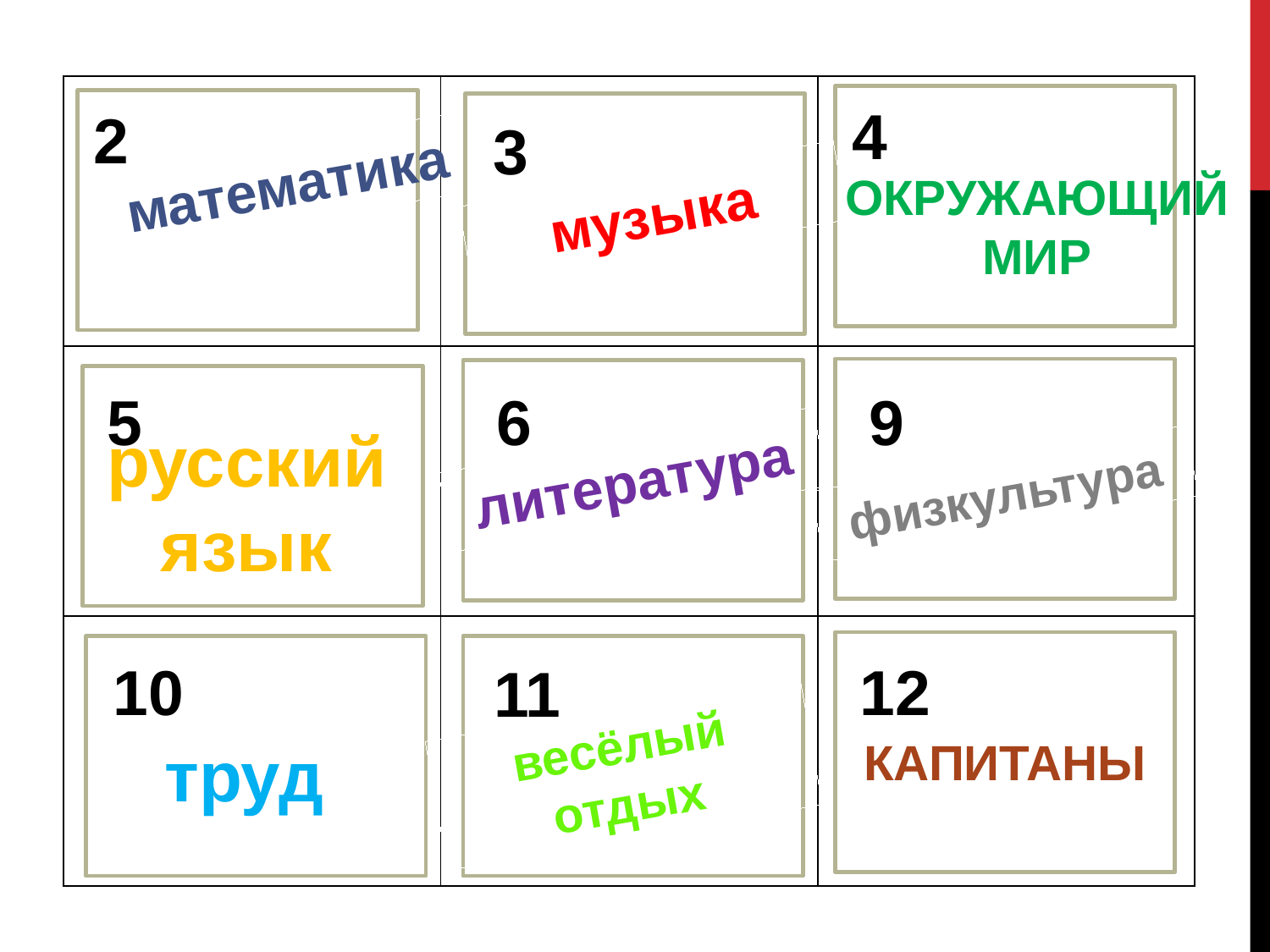

| 22 22 |  |  |
| --- | --- | --- |
|  |  |  |
|  |  |  |

4
2

3
математика
ОКРУЖАЮЩИЙ МИР
музыка

6
5
9
русский язык
литература
физкультура

10
12
11
весёлый отдых
труд
КАПИТАНЫ